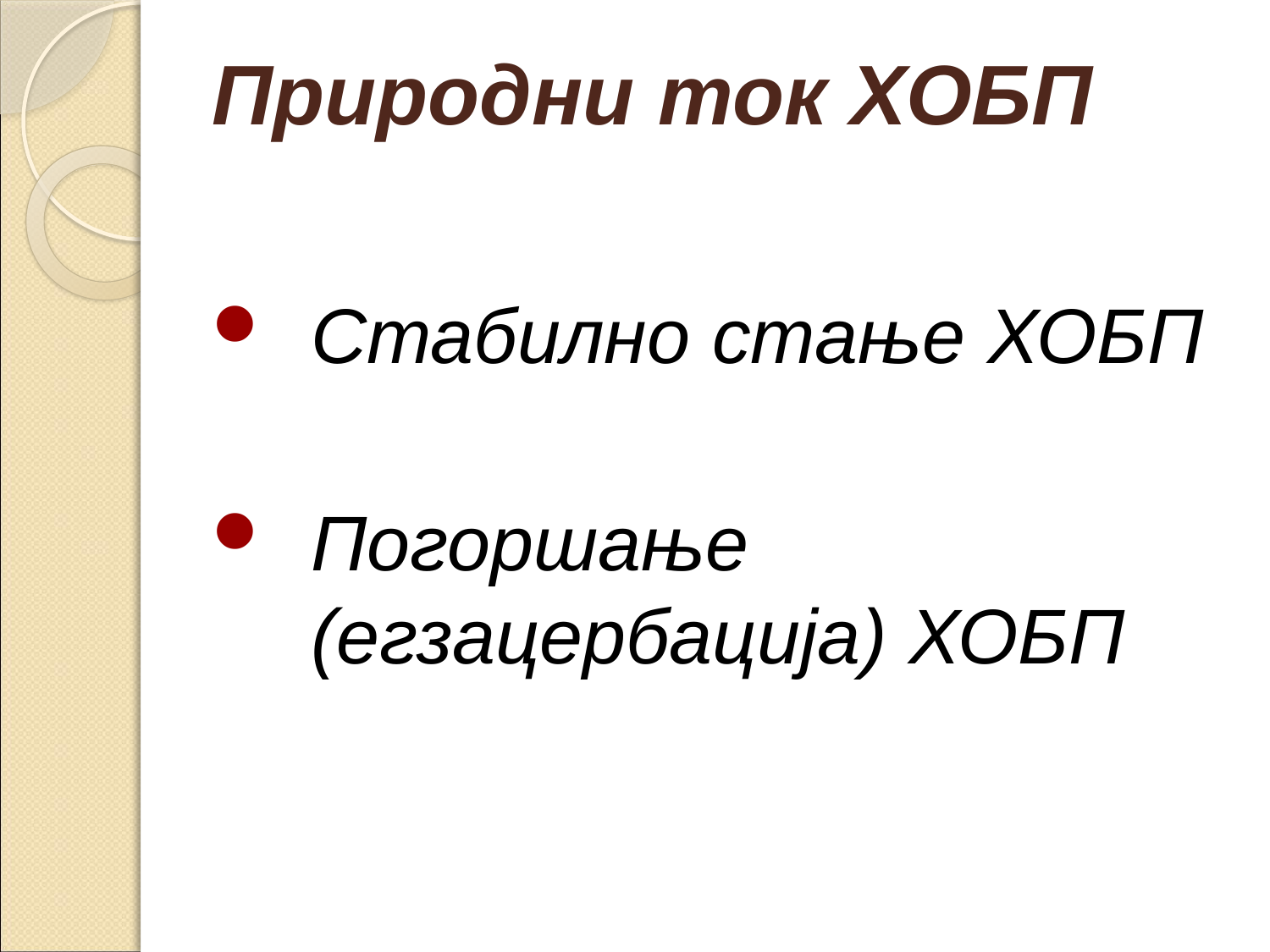

Природни ток ХОБП

Стабилно стање ХОБП

Погоршање (егзацербација) ХОБП